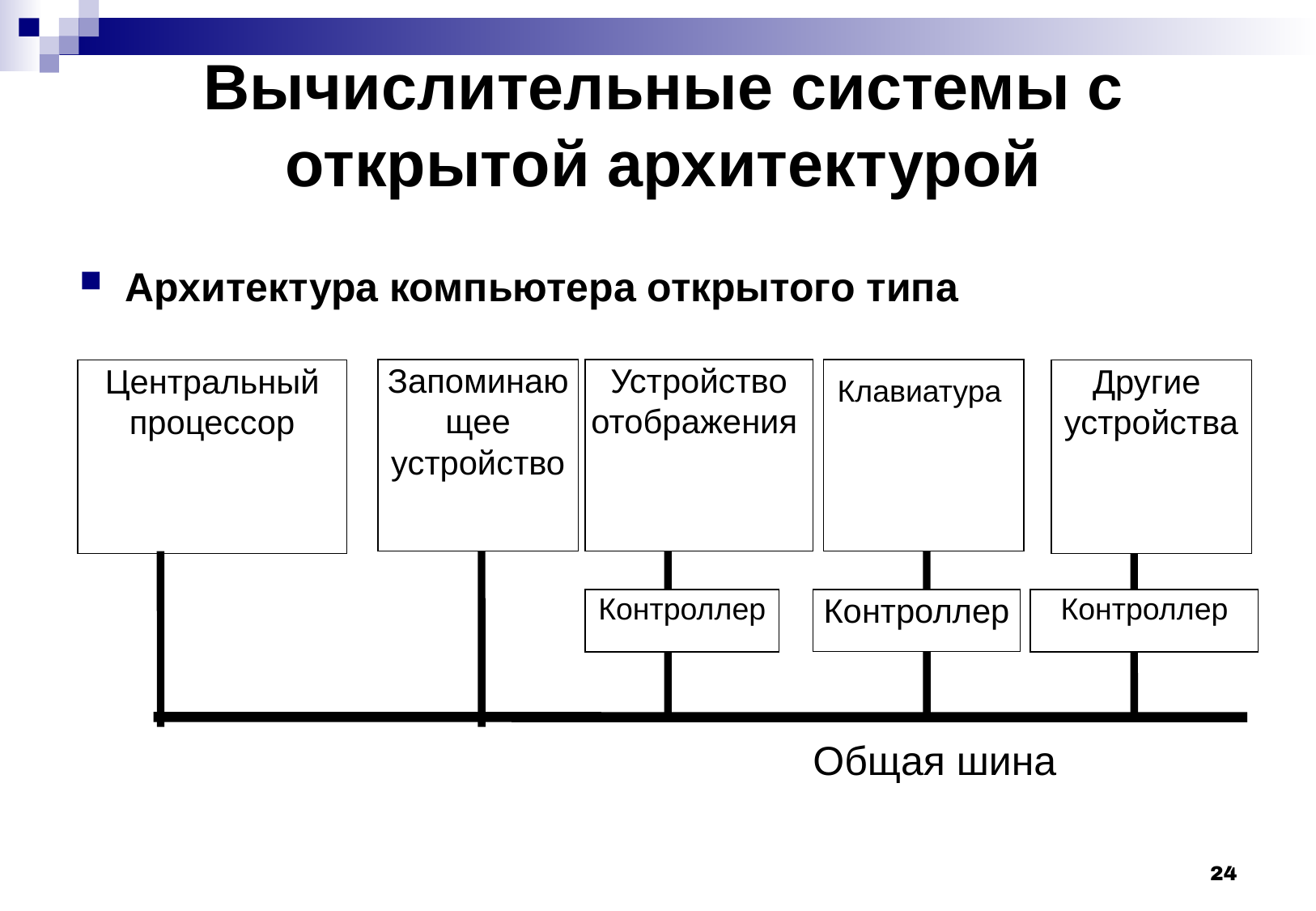

# Вычислительные системы с открытой архитектурой
Архитектура компьютера открытого типа
Центральный процессор
Запоминающее устройство
Устройство
отображения

Клавиатура
Другие
устройства

Центральный процессор

Контроллер
Контроллер
Контроллер

Общая шина

24